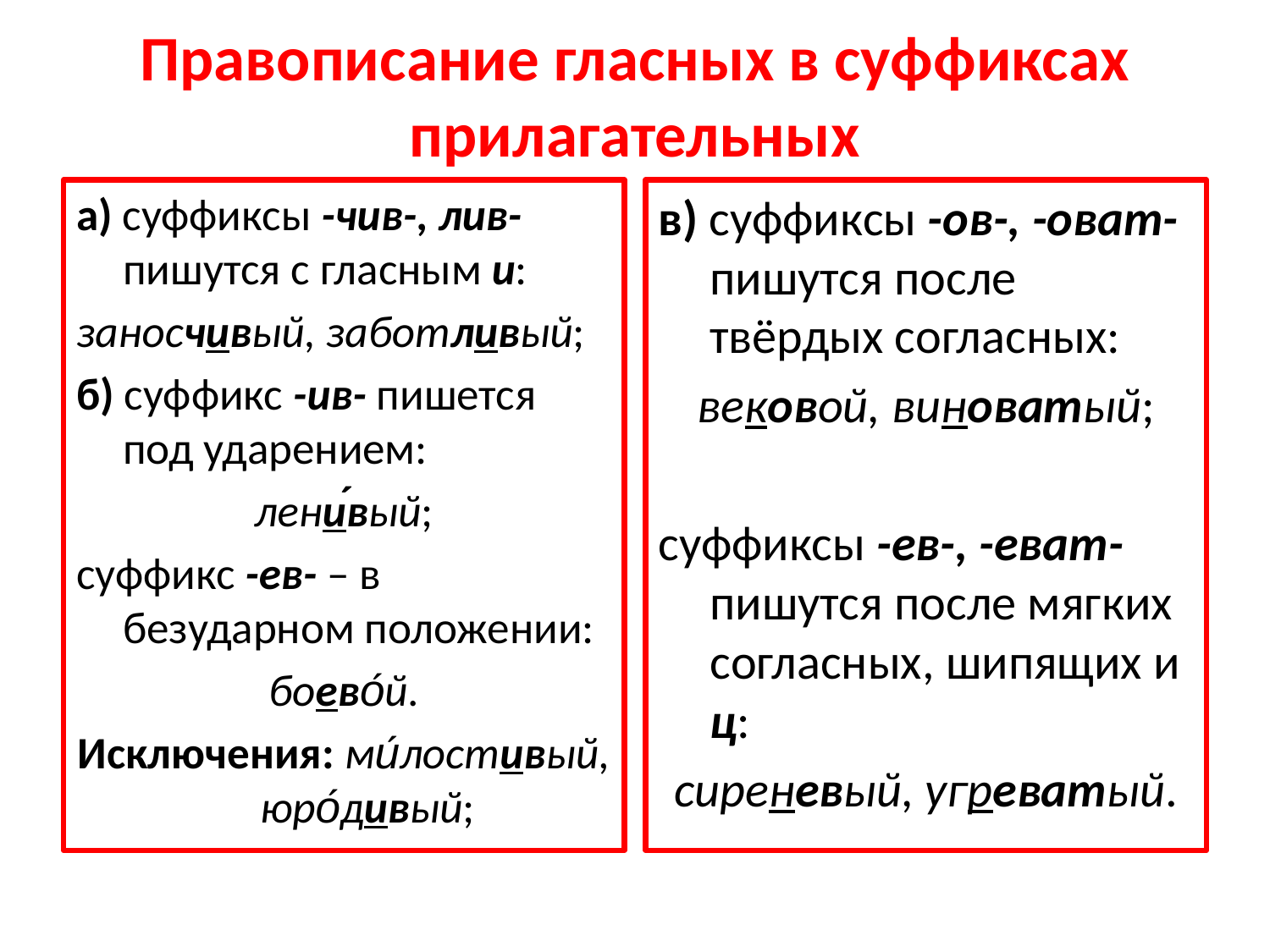

# Правописание гласных в суффиксах прилагательных
а) суффиксы -чив-, лив- пишутся с гласным и:
заносчивый, заботливый;
б) суффикс -ив- пишется под ударением:
лени́вый;
суффикс -ев- – в безударном положении:
боево́й.
Исключения: ми́лостивый, юро́дивый;

в) суффиксы -ов-, -оват- пишутся после твёрдых согласных:
вековой, виноватый;

суффиксы -ев-, -еват- пишутся после мягких согласных, шипящих и ц:
сиреневый, угреватый.